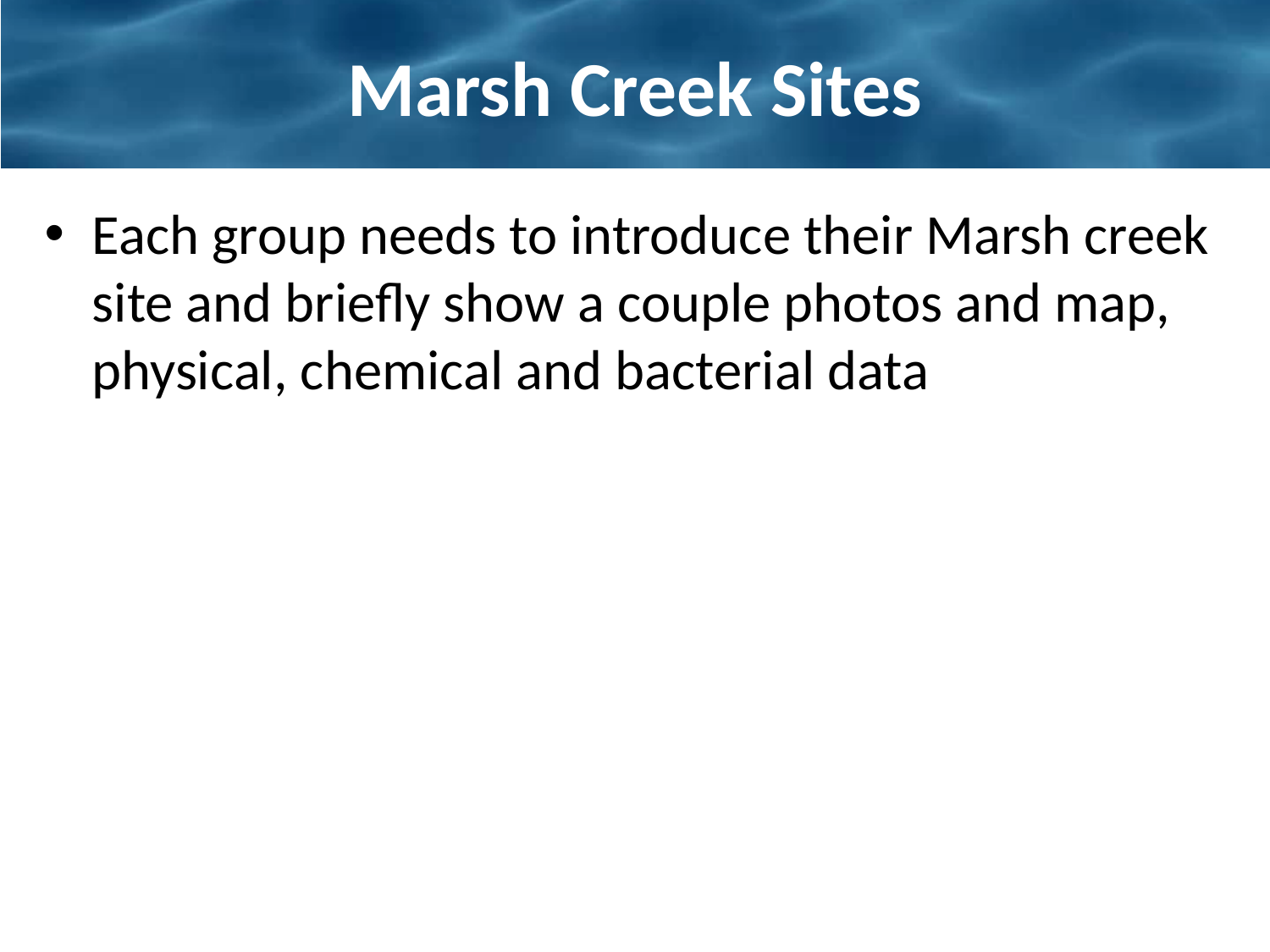

# Marsh Creek Sites
Each group needs to introduce their Marsh creek site and briefly show a couple photos and map, physical, chemical and bacterial data